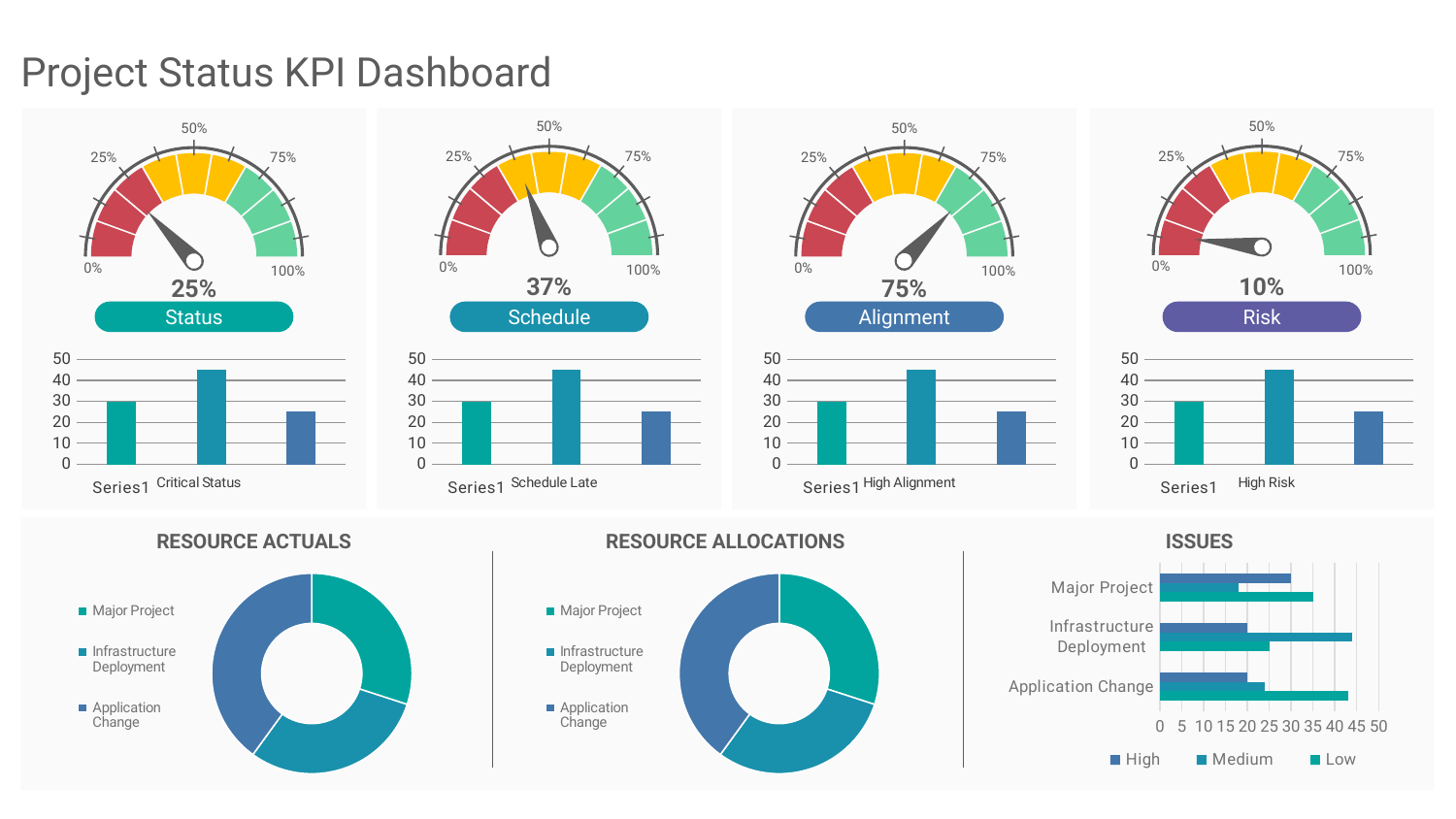

# Project Status KPI Dashboard

50%

25%
75%
0%
100%
50%

25%
75%
0%
100%
50%

25%
75%
0%
100%
50%

25%
75%
0%
100%

10%
37%
25%
75%
Status
Schedule
Alignment
Risk

### Chart

| Category | Column1 |
|---|---|
|  | 30.0 |
|  | 45.0 |
|  | 25.0 |

### Chart

| Category | Column1 |
|---|---|
|  | 30.0 |
|  | 45.0 |
|  | 25.0 |

### Chart

| Category | Column1 |
|---|---|
|  | 30.0 |
|  | 45.0 |
|  | 25.0 |

### Chart

| Category | Column1 |
|---|---|
|  | 30.0 |
|  | 45.0 |
|  | 25.0 |
RESOURCE ACTUALS
RESOURCE ALLOCATIONS
ISSUES

### Chart

| Category | Low | Medium | High |
|---|---|---|---|
| Application Change | 43.0 | 24.0 | 20.0 |
| Infrastructure Deployment | 25.0 | 44.0 | 20.0 |
| Major Project | 35.0 | 18.0 | 30.0 |

### Chart

| Category | Sales |
|---|---|
| Major Project | 0.3 |
| Infrastructure Deployment | 0.3 |
| Application Change | 0.4 |

### Chart

| Category | Sales |
|---|---|
| Major Project | 0.3 |
| Infrastructure Deployment | 0.3 |
| Application Change | 0.4 |